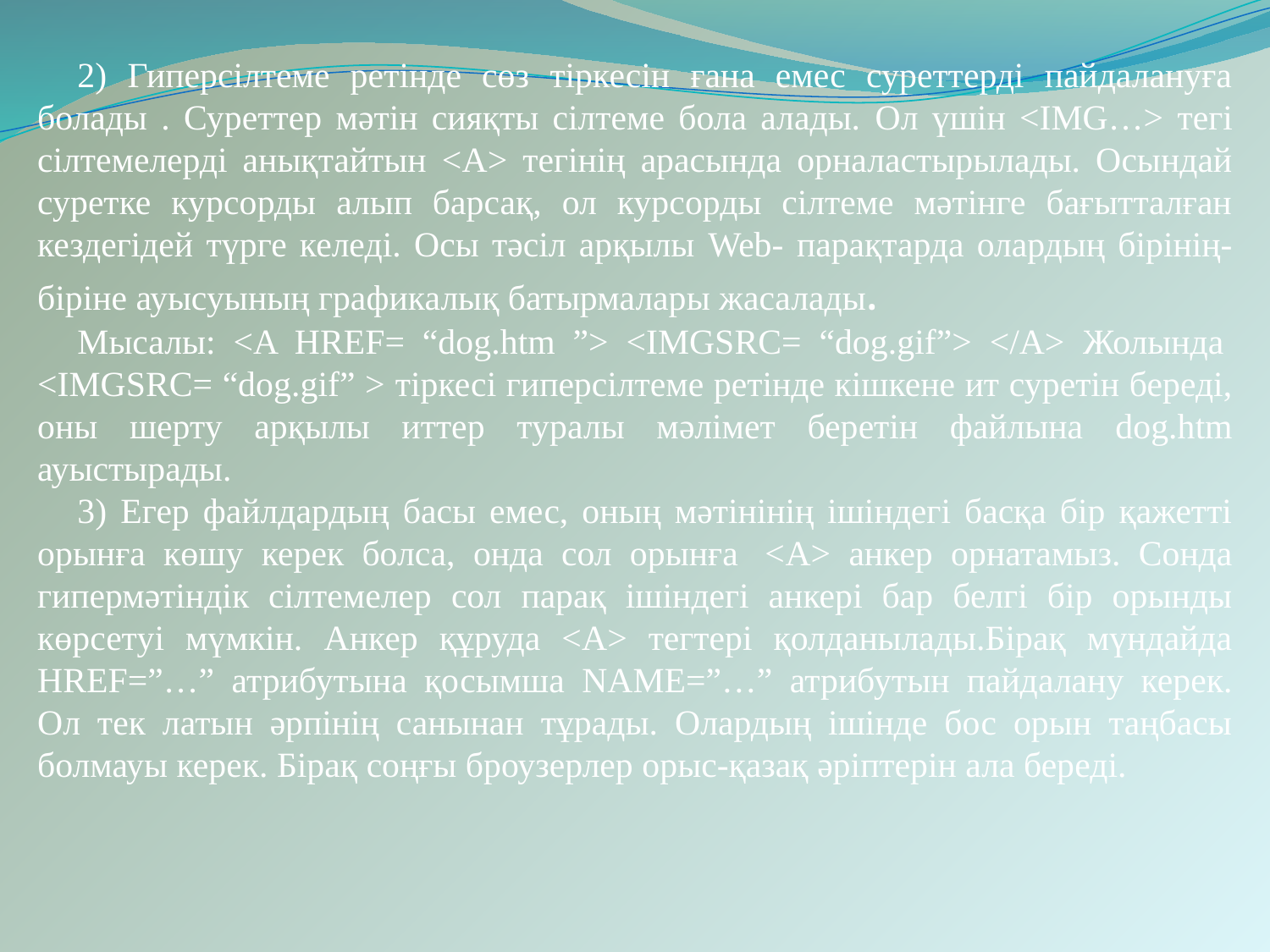

2) Гиперсілтеме ретінде сөз тіркесін ғана емес суреттерді пайдалануға болады . Суреттер мәтін сияқты сілтеме бола алады. Oл үшін <IMG…> тегі сілтемелерді анықтайтын <A> тегінің арасында орналастырылады. Осындай суретке курсорды алып барсақ, ол курсорды сілтеме мәтінге бағытталған кездегідей түрге келеді. Осы тәсіл арқылы Web- парақтарда олардың бірінің-біріне ауысуының графикалық батырмалары жасалады.
Мысалы: <A HREF= “dog.htm ”> <IMGSRC= “dog.gif”> </A> Жолында  <IMGSRC= “dog.gif” > тіркесі гиперсілтеме ретінде кішкене ит суретін береді, оны шерту арқылы иттер туралы мәлімет беретін файлына dog.htm ауыстырады.
3) Егер файлдардың басы емес, оның мәтінінің ішіндегі басқа бір қажетті орынға көшу керек болса, онда сол орынға  <A> анкер орнатамыз. Сонда гипермәтіндік сілтемелер сол парақ ішіндегі анкері бар белгі бір орынды көрсетуі мүмкін. Анкер құруда <A> тегтері қолданылады.Бірақ мүндайда HREF=”…” атрибутына қосымша NAME=”…” атрибутын пайдалану керек. Ол тек латын әрпінің санынан тұрады. Олардың ішінде бос орын таңбасы болмауы керек. Бірақ соңғы броузерлер орыс-қазақ әріптерін ала береді.